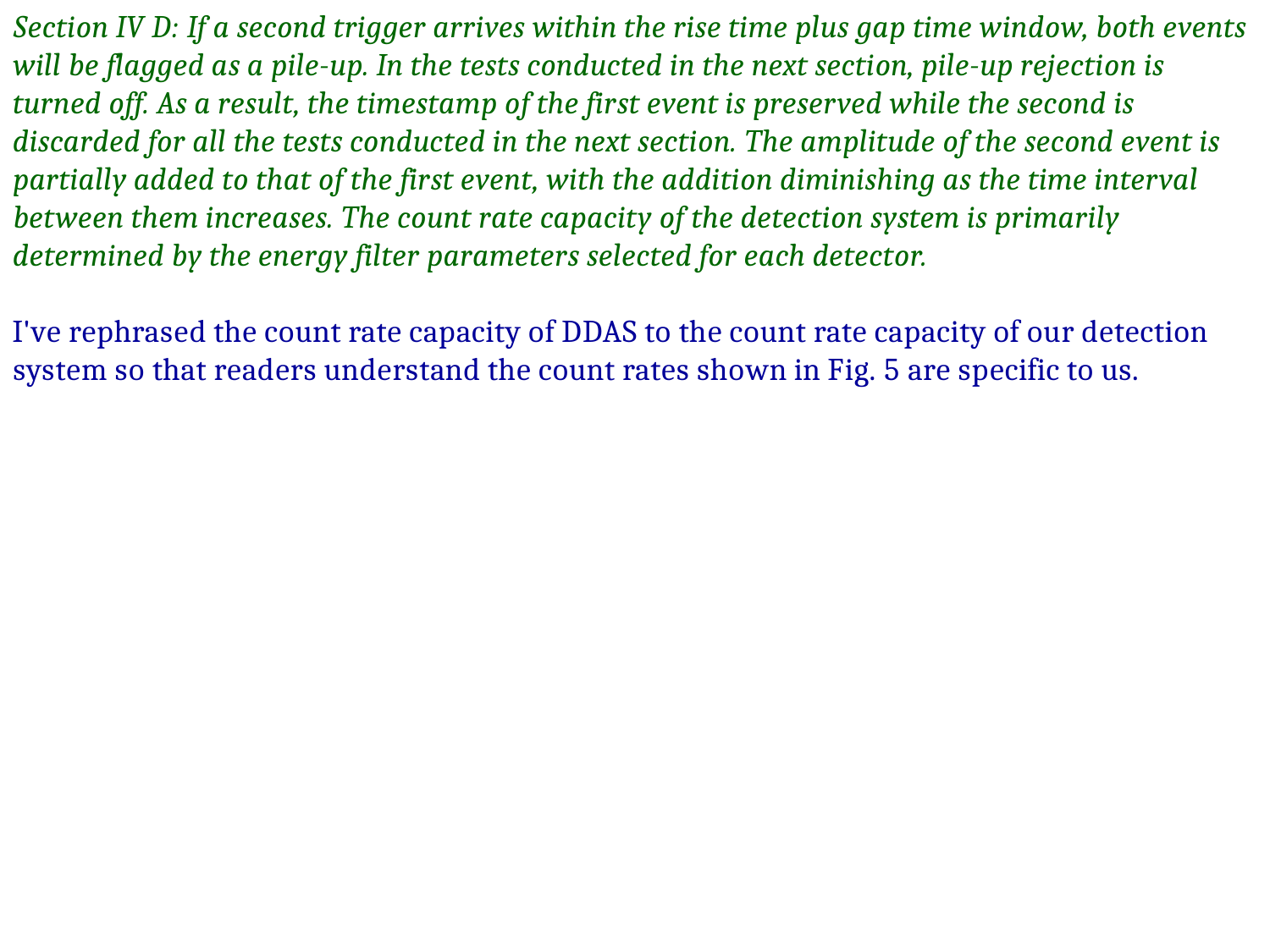

Section IV D: If a second trigger arrives within the rise time plus gap time window, both events will be flagged as a pile-up. In the tests conducted in the next section, pile-up rejection is turned off. As a result, the timestamp of the first event is preserved while the second is discarded for all the tests conducted in the next section. The amplitude of the second event is partially added to that of the first event, with the addition diminishing as the time interval between them increases. The count rate capacity of the detection system is primarily determined by the energy filter parameters selected for each detector.

I've rephrased the count rate capacity of DDAS to the count rate capacity of our detection system so that readers understand the count rates shown in Fig. 5 are specific to us.